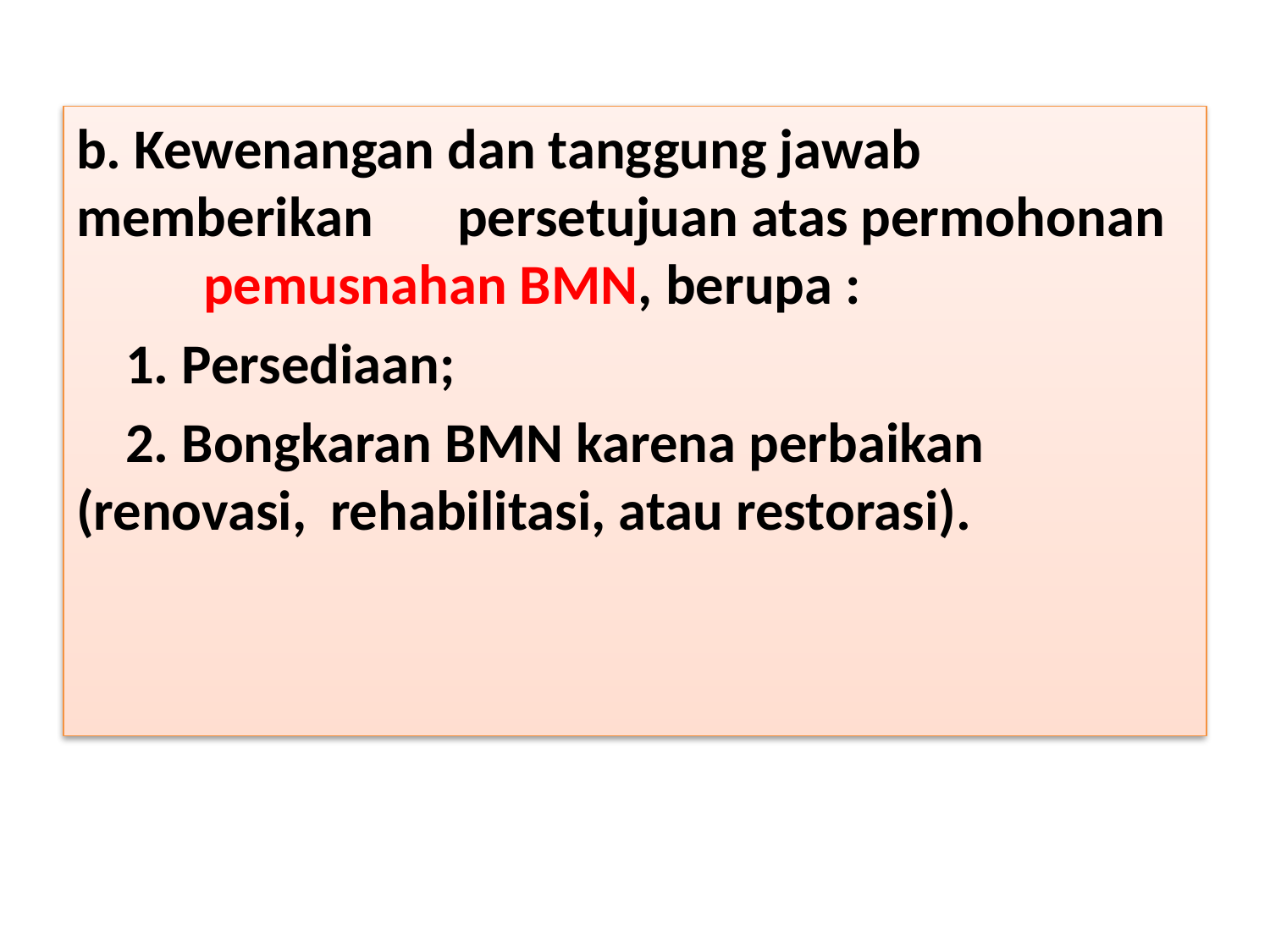

b. Kewenangan dan tanggung jawab 	memberikan 	persetujuan atas permohonan 	pemusnahan BMN, berupa :
1. Persediaan;
2. Bongkaran BMN karena perbaikan 	(renovasi, 	rehabilitasi, atau restorasi).